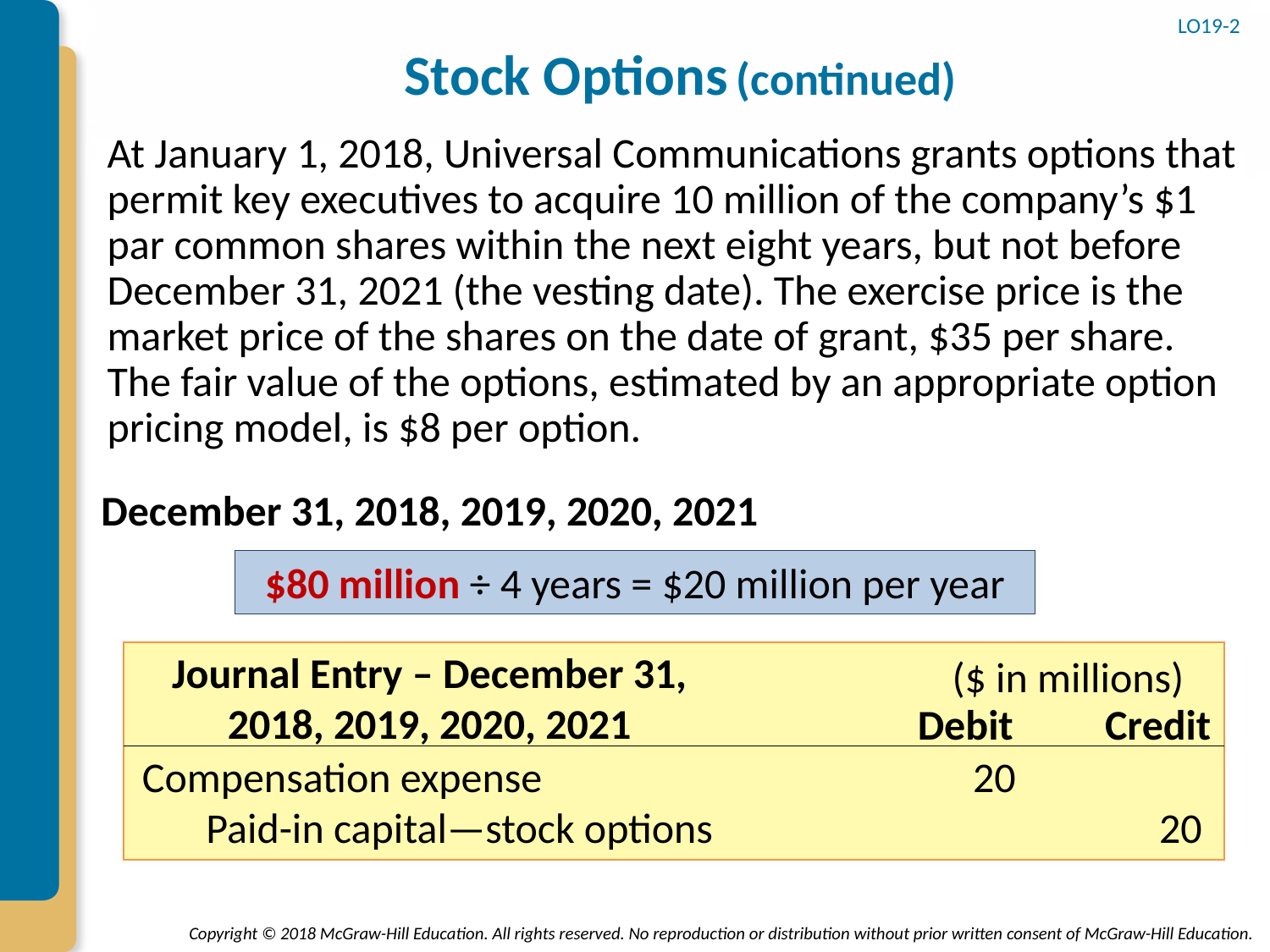

LO19-2
# Stock Options (continued)
At January 1, 2018, Universal Communications grants options that permit key executives to acquire 10 million of the company’s $1 par common shares within the next eight years, but not before December 31, 2021 (the vesting date). The exercise price is the market price of the shares on the date of grant, $35 per share. The fair value of the options, estimated by an appropriate option pricing model, is $8 per option.
December 31, 2018, 2019, 2020, 2021
$80 million ÷ 4 years = $20 million per year
Journal Entry – December 31, 2018, 2019, 2020, 2021

($ in millions)
Debit
Credit
Compensation expense
20
Paid-in capital—stock options
20